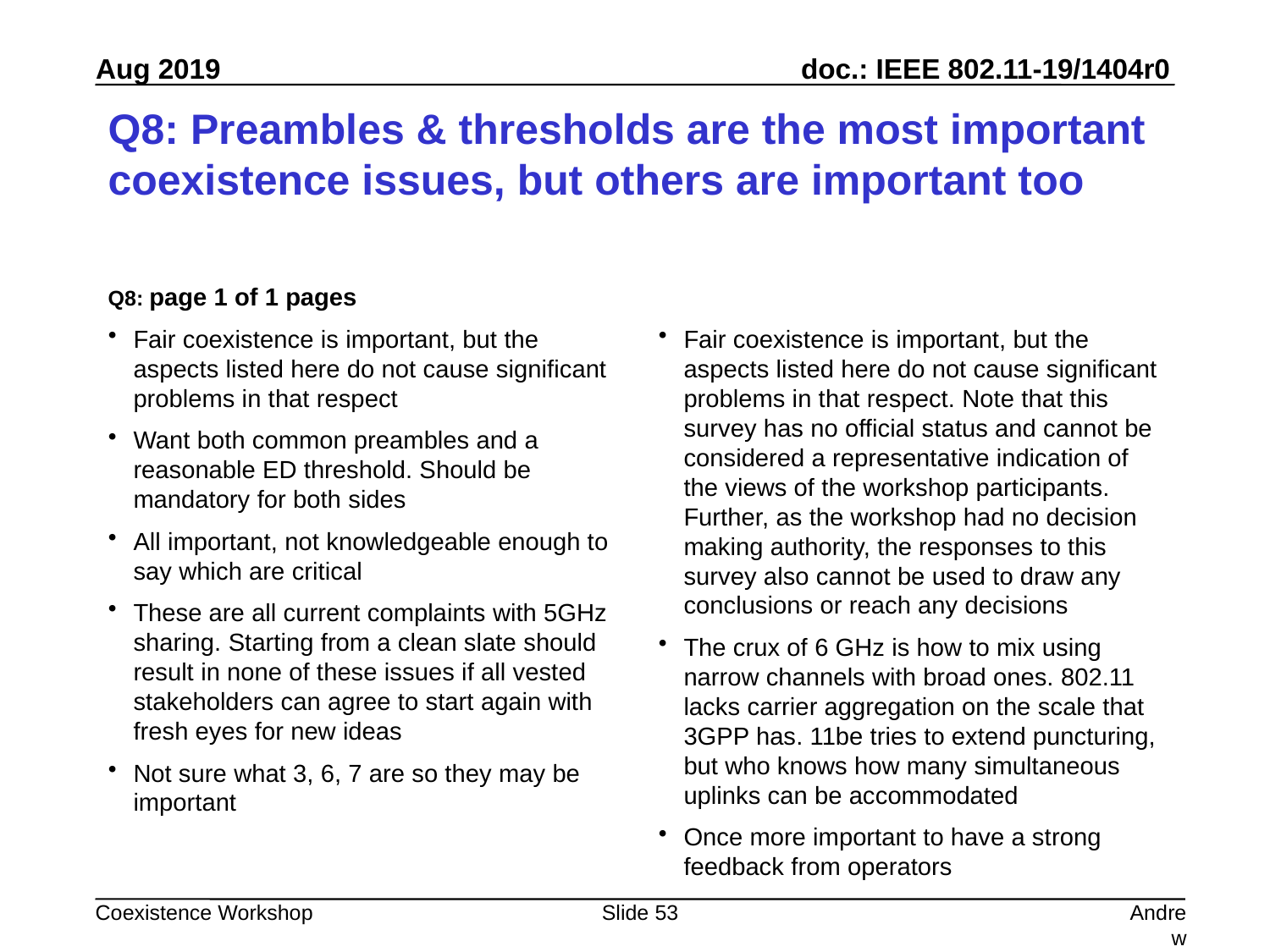

# Q8: Preambles & thresholds are the most important coexistence issues, but others are important too
Q8: page 1 of 1 pages
Fair coexistence is important, but the aspects listed here do not cause significant problems in that respect
Want both common preambles and a reasonable ED threshold. Should be mandatory for both sides
All important, not knowledgeable enough to say which are critical
These are all current complaints with 5GHz sharing. Starting from a clean slate should result in none of these issues if all vested stakeholders can agree to start again with fresh eyes for new ideas
Not sure what 3, 6, 7 are so they may be important

Fair coexistence is important, but the aspects listed here do not cause significant problems in that respect. Note that this survey has no official status and cannot be considered a representative indication of the views of the workshop participants. Further, as the workshop had no decision making authority, the responses to this survey also cannot be used to draw any conclusions or reach any decisions
The crux of 6 GHz is how to mix using narrow channels with broad ones. 802.11 lacks carrier aggregation on the scale that 3GPP has. 11be tries to extend puncturing, but who knows how many simultaneous uplinks can be accommodated
Once more important to have a strong feedback from operators
Slide 53
Andrew Myles, Cisco